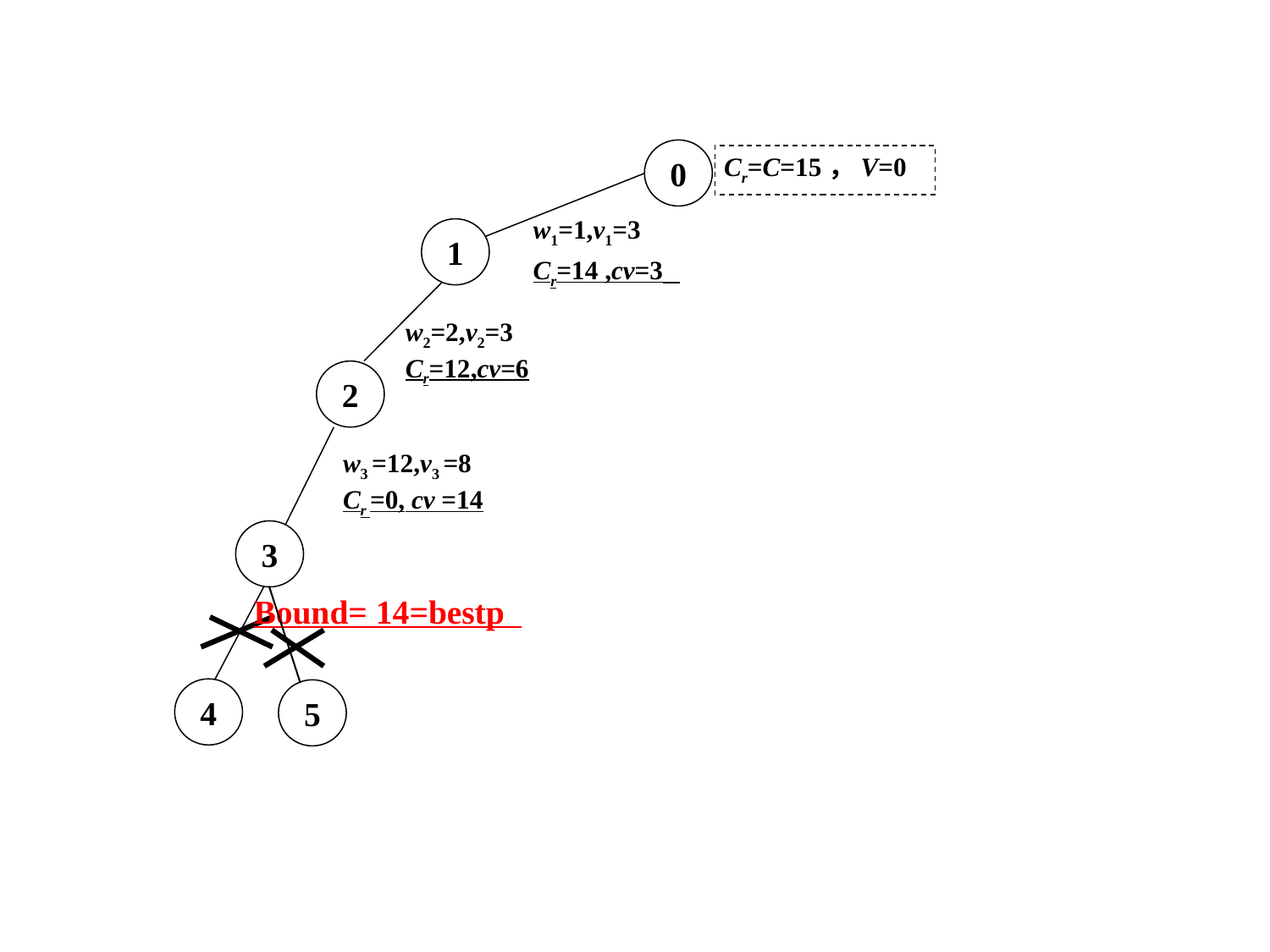

0
Cr=C=15，V=0

w1=1,v1=3
Cr=14 ,cv=3
1

w2=2,v2=3
Cr=12,cv=6
2

w3 =12,v3 =8
Cr =0, cv =14
3

Bound= 14=bestp

4
5